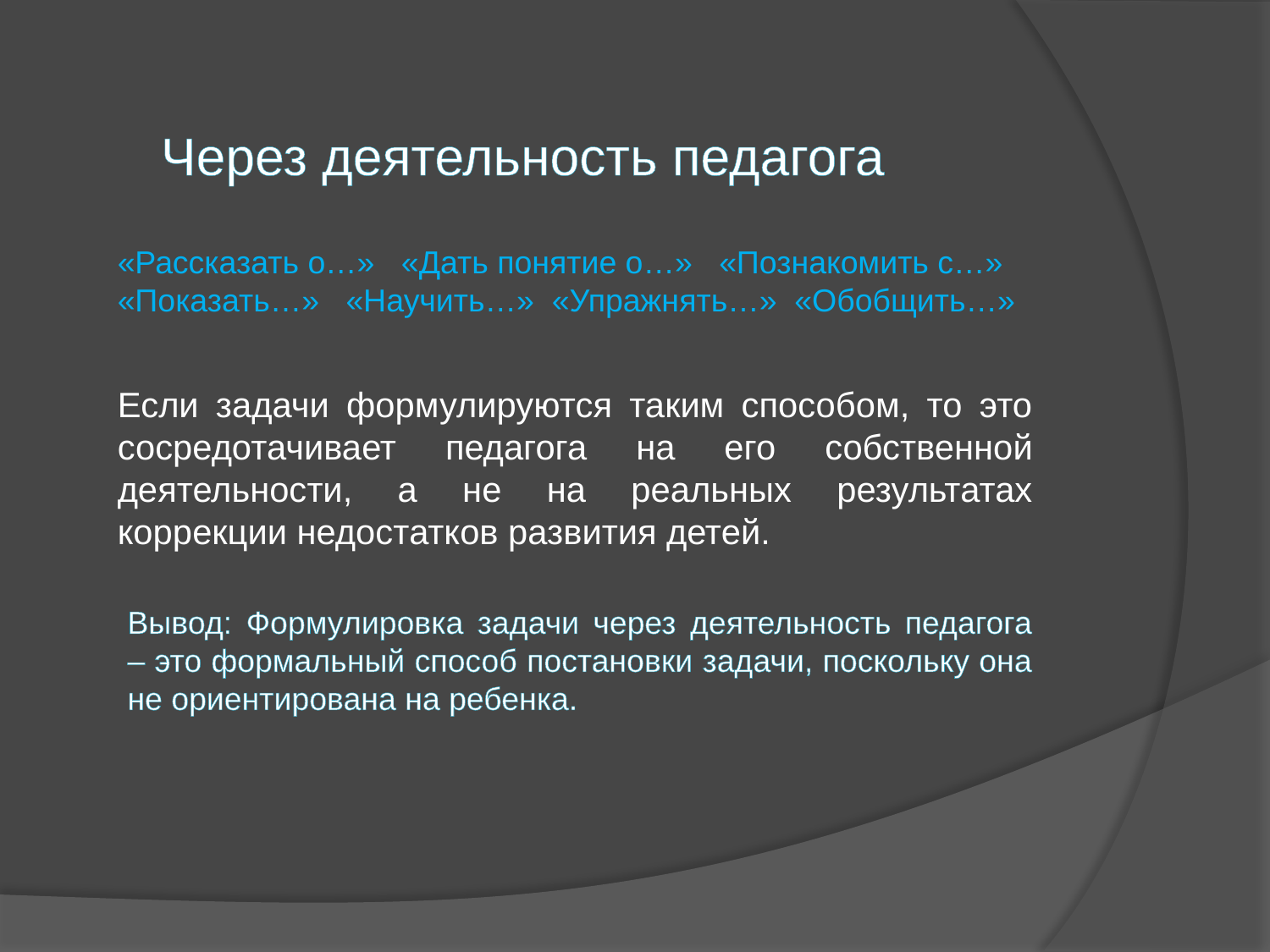

Через деятельность педагога
«Рассказать о…»   «Дать понятие о…»   «Познакомить с…»
«Показать…»   «Научить…»  «Упражнять…»  «Обобщить…»
Если задачи формулируются таким способом, то это сосредотачивает педагога на его собственной деятельности, а не на реальных результатах коррекции недостатков развития детей.
Вывод: Формулировка задачи через деятельность педагога – это формальный способ постановки задачи, поскольку она не ориентирована на ребенка.